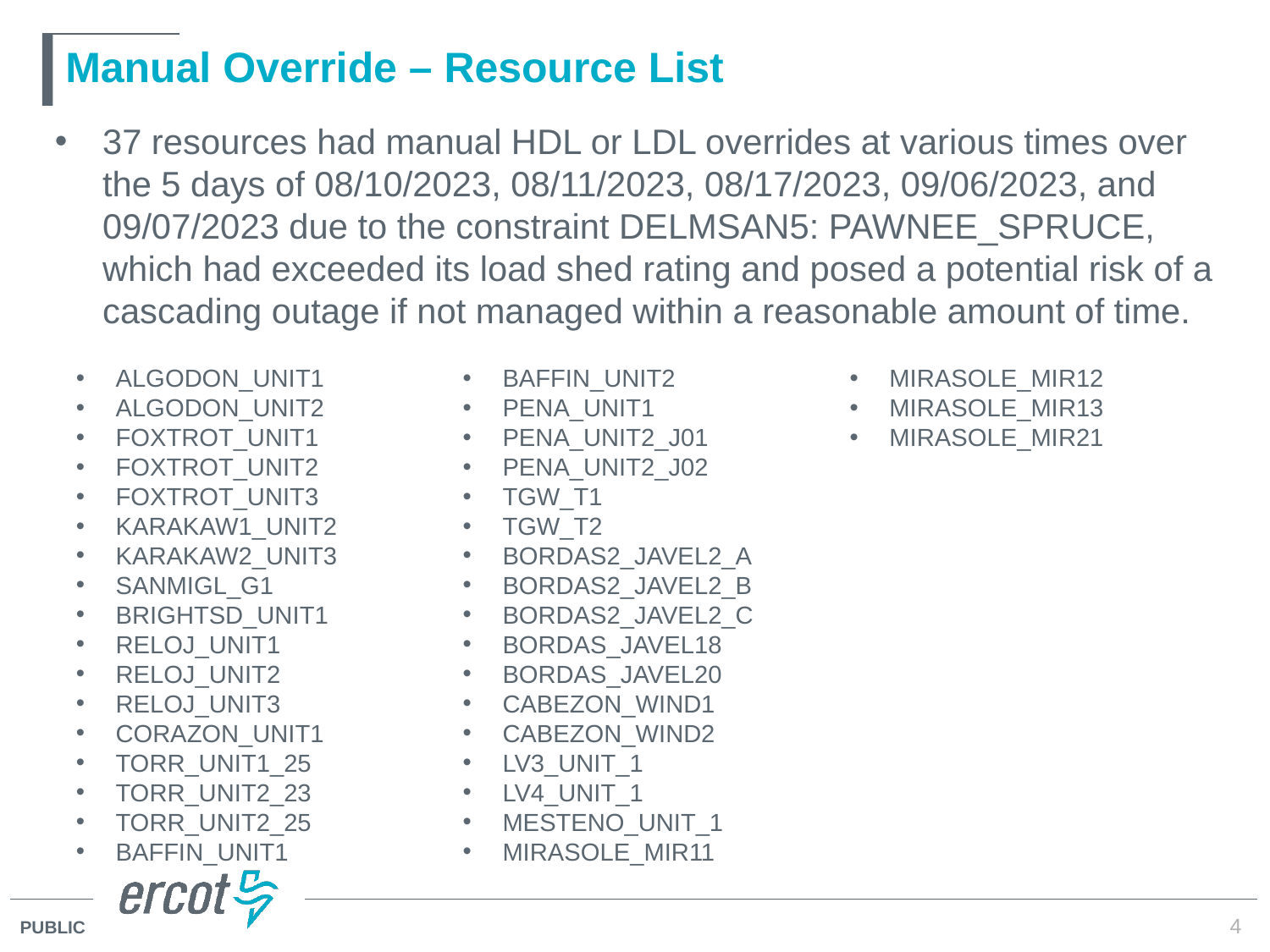

# Manual Override – Resource List
37 resources had manual HDL or LDL overrides at various times over the 5 days of 08/10/2023, 08/11/2023, 08/17/2023, 09/06/2023, and 09/07/2023 due to the constraint DELMSAN5: PAWNEE_SPRUCE, which had exceeded its load shed rating and posed a potential risk of a cascading outage if not managed within a reasonable amount of time.

ALGODON_UNIT1
ALGODON_UNIT2
FOXTROT_UNIT1
FOXTROT_UNIT2
FOXTROT_UNIT3
KARAKAW1_UNIT2
KARAKAW2_UNIT3
SANMIGL_G1
BRIGHTSD_UNIT1
RELOJ_UNIT1
RELOJ_UNIT2
RELOJ_UNIT3
CORAZON_UNIT1
TORR_UNIT1_25
TORR_UNIT2_23
TORR_UNIT2_25
BAFFIN_UNIT1
BAFFIN_UNIT2
PENA_UNIT1
PENA_UNIT2_J01
PENA_UNIT2_J02
TGW_T1
TGW_T2
BORDAS2_JAVEL2_A
BORDAS2_JAVEL2_B
BORDAS2_JAVEL2_C
BORDAS_JAVEL18
BORDAS_JAVEL20
CABEZON_WIND1
CABEZON_WIND2
LV3_UNIT_1
LV4_UNIT_1
MESTENO_UNIT_1
MIRASOLE_MIR11
MIRASOLE_MIR12
MIRASOLE_MIR13
MIRASOLE_MIR21
4